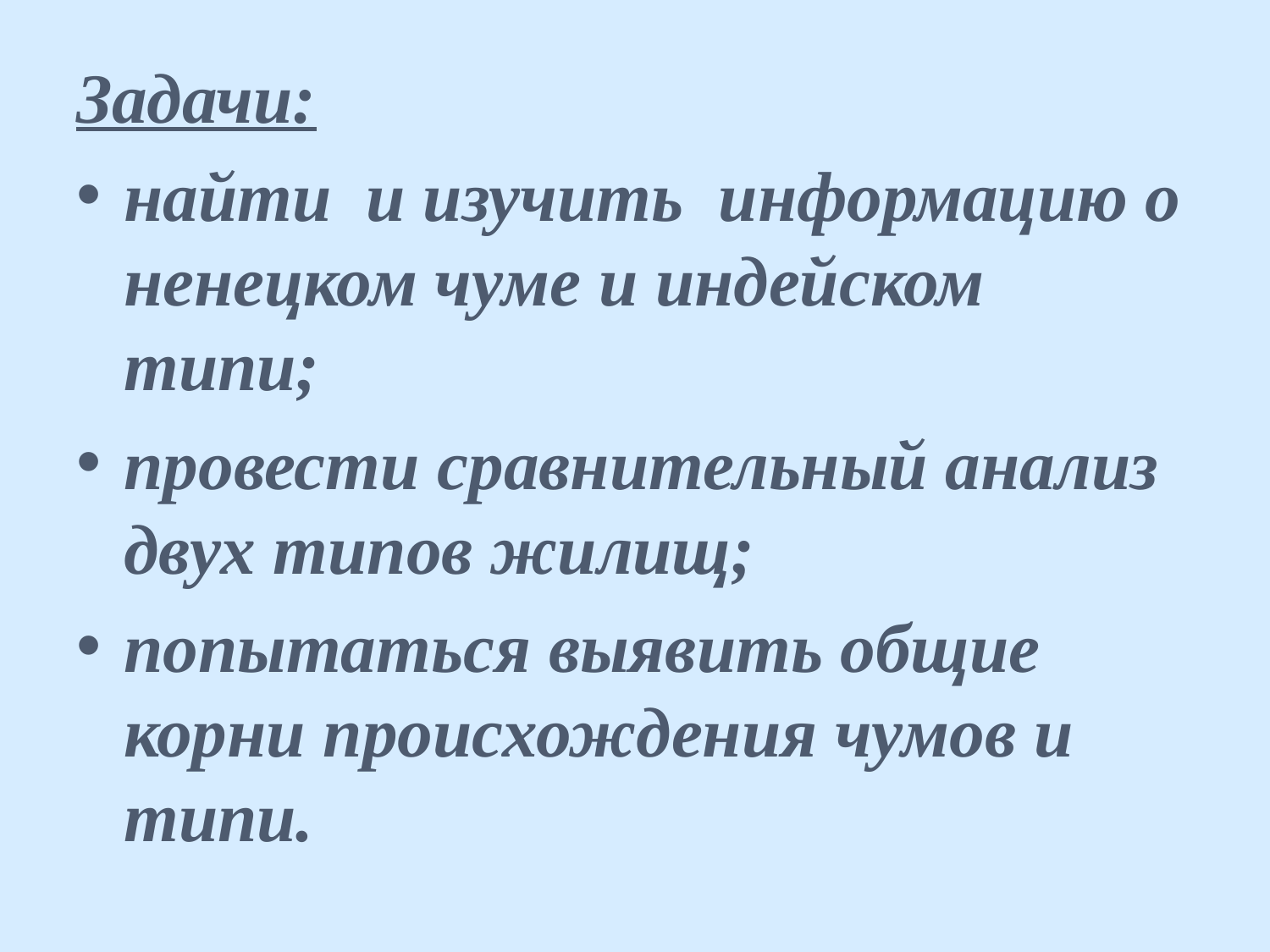

Задачи:
найти  и изучить  информацию о ненецком чуме и индейском типи;
провести сравнительный анализ двух типов жилищ;
попытаться выявить общие корни происхождения чумов и типи.